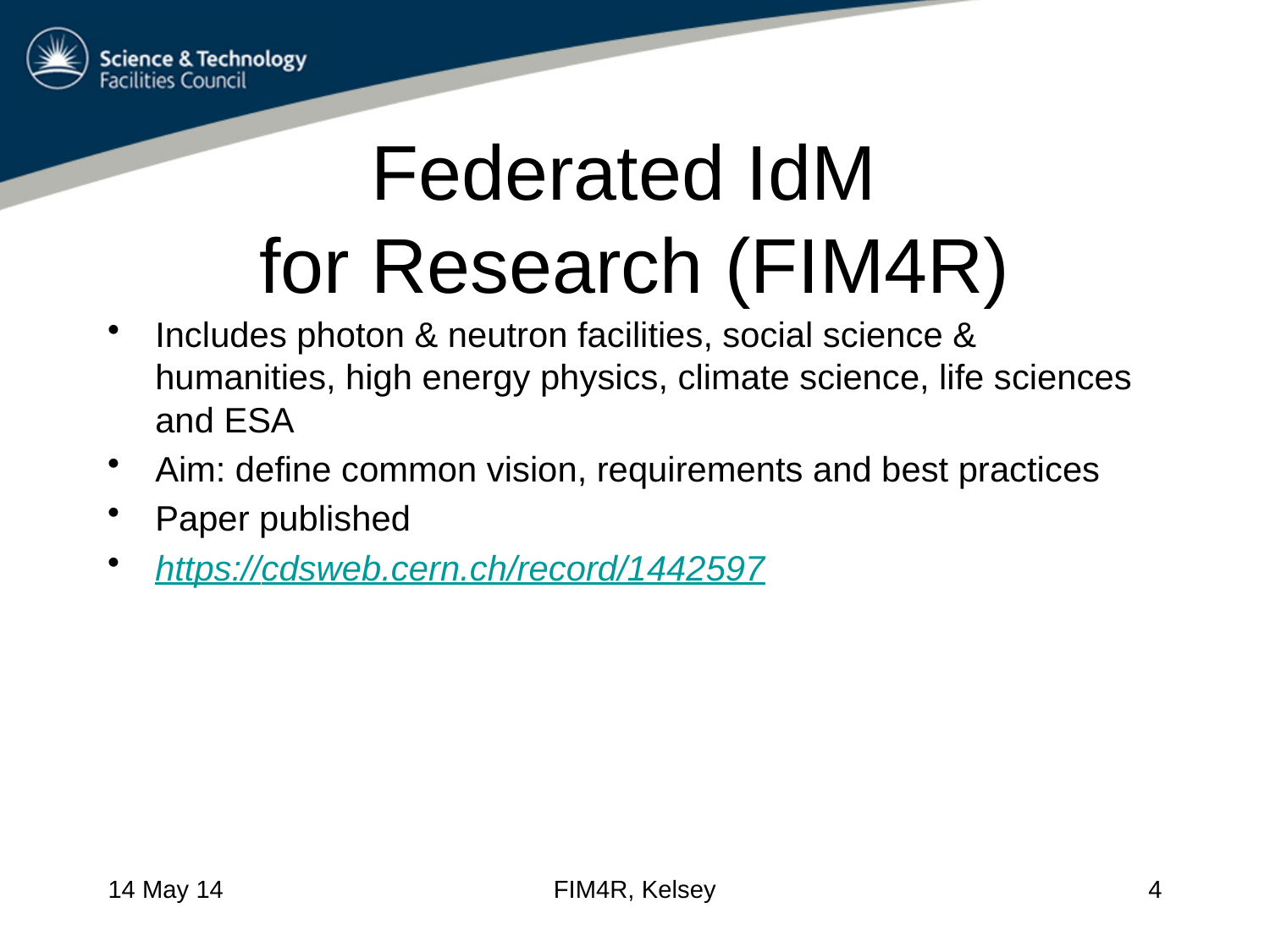

# Federated IdM for Research (FIM4R)
Includes photon & neutron facilities, social science & humanities, high energy physics, climate science, life sciences and ESA
Aim: define common vision, requirements and best practices
Paper published
https://cdsweb.cern.ch/record/1442597

14 May 14
FIM4R, Kelsey
4